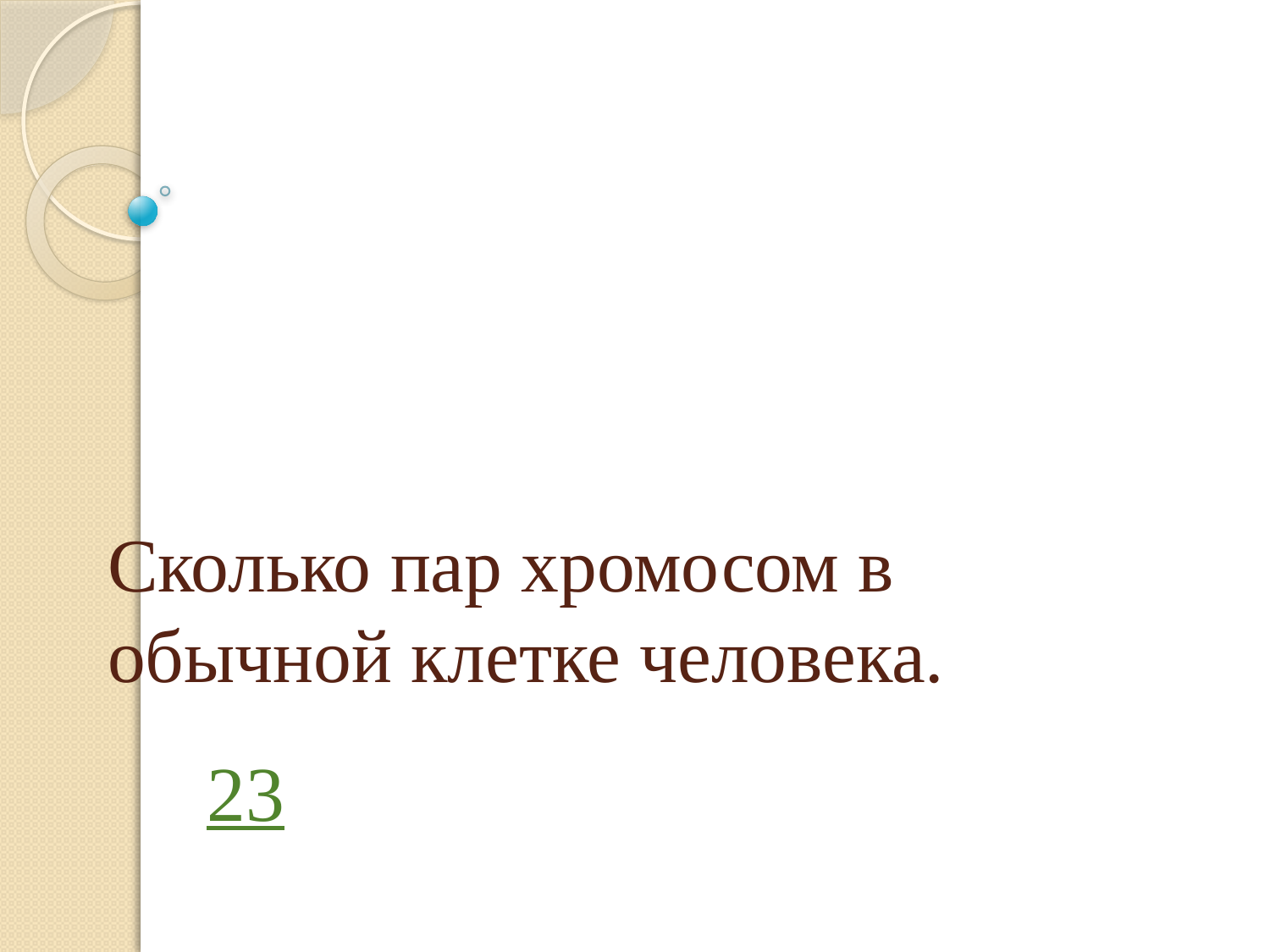

# Сколько пар хромосом в обычной клетке человека.
23